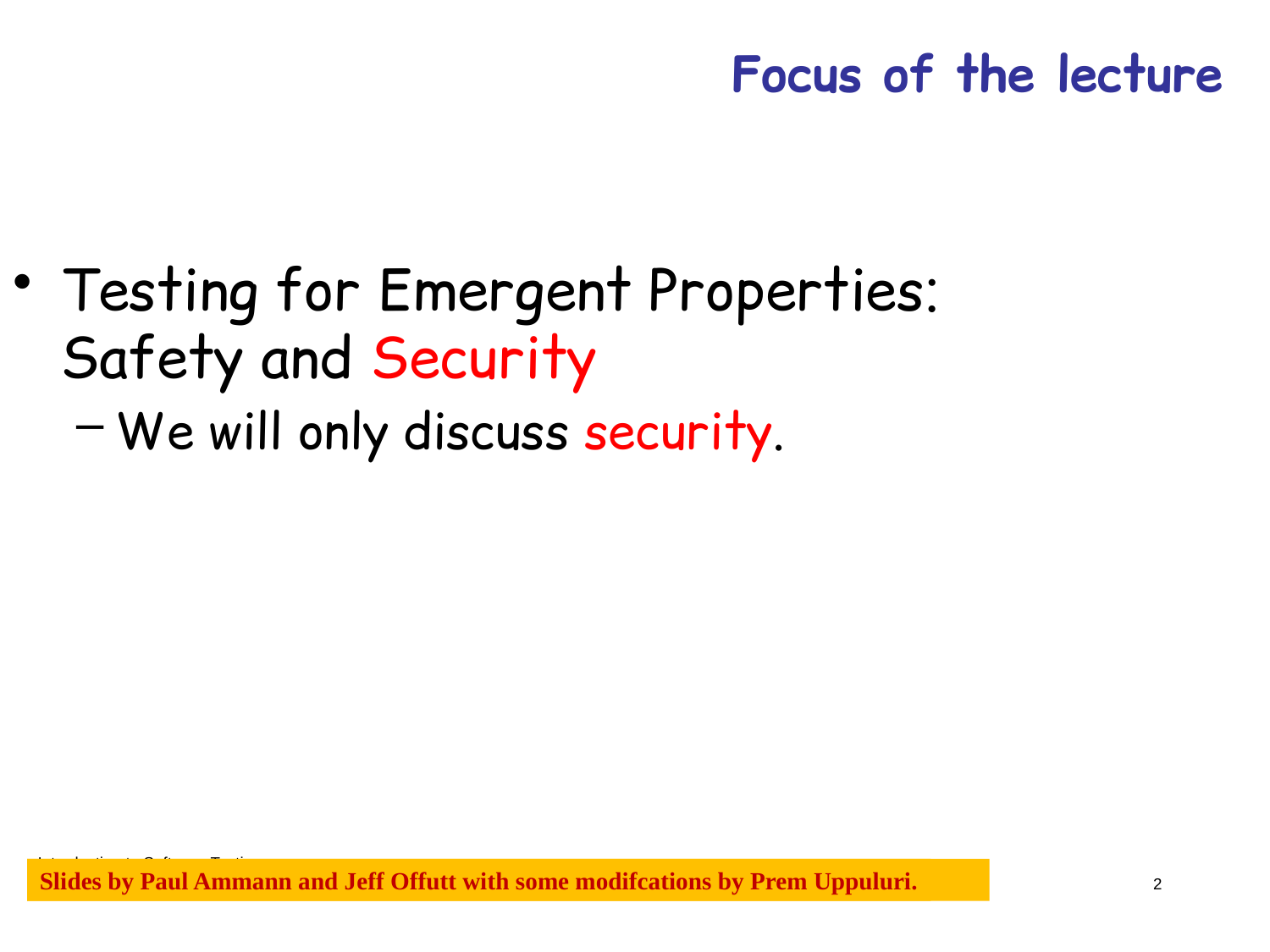

Focus of the lecture
Testing for Emergent Properties: Safety and Security
We will only discuss security.
Introduction to Software Testing  (Ch 9.2)
Slides by Paul Ammann and Jeff Offutt with some modifcations by Prem Uppuluri.
2